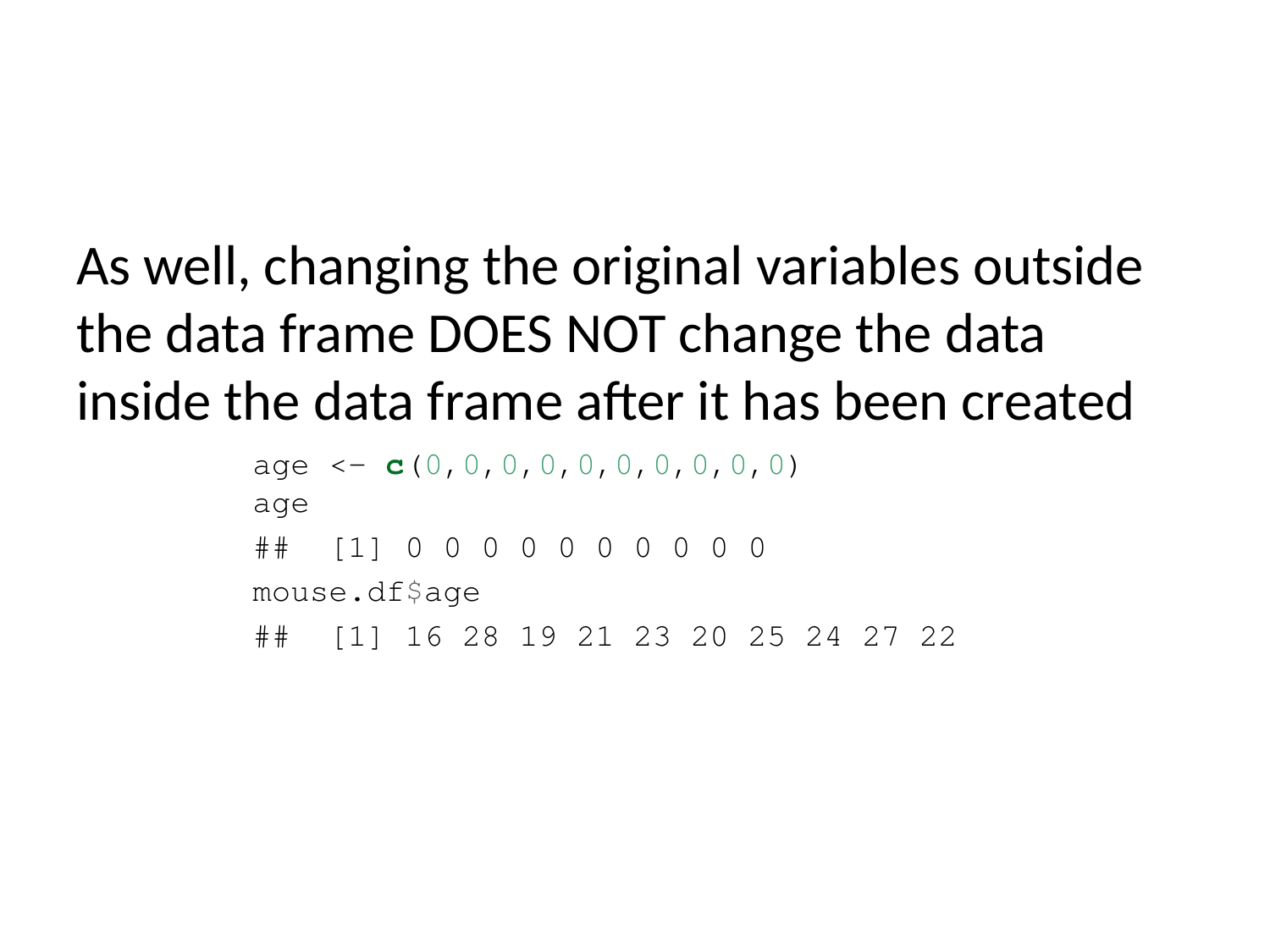

As well, changing the original variables outside the data frame DOES NOT change the data inside the data frame after it has been created
age <- c(0,0,0,0,0,0,0,0,0,0)
age
##  [1] 0 0 0 0 0 0 0 0 0 0
mouse.df$age
##  [1] 16 28 19 21 23 20 25 24 27 22